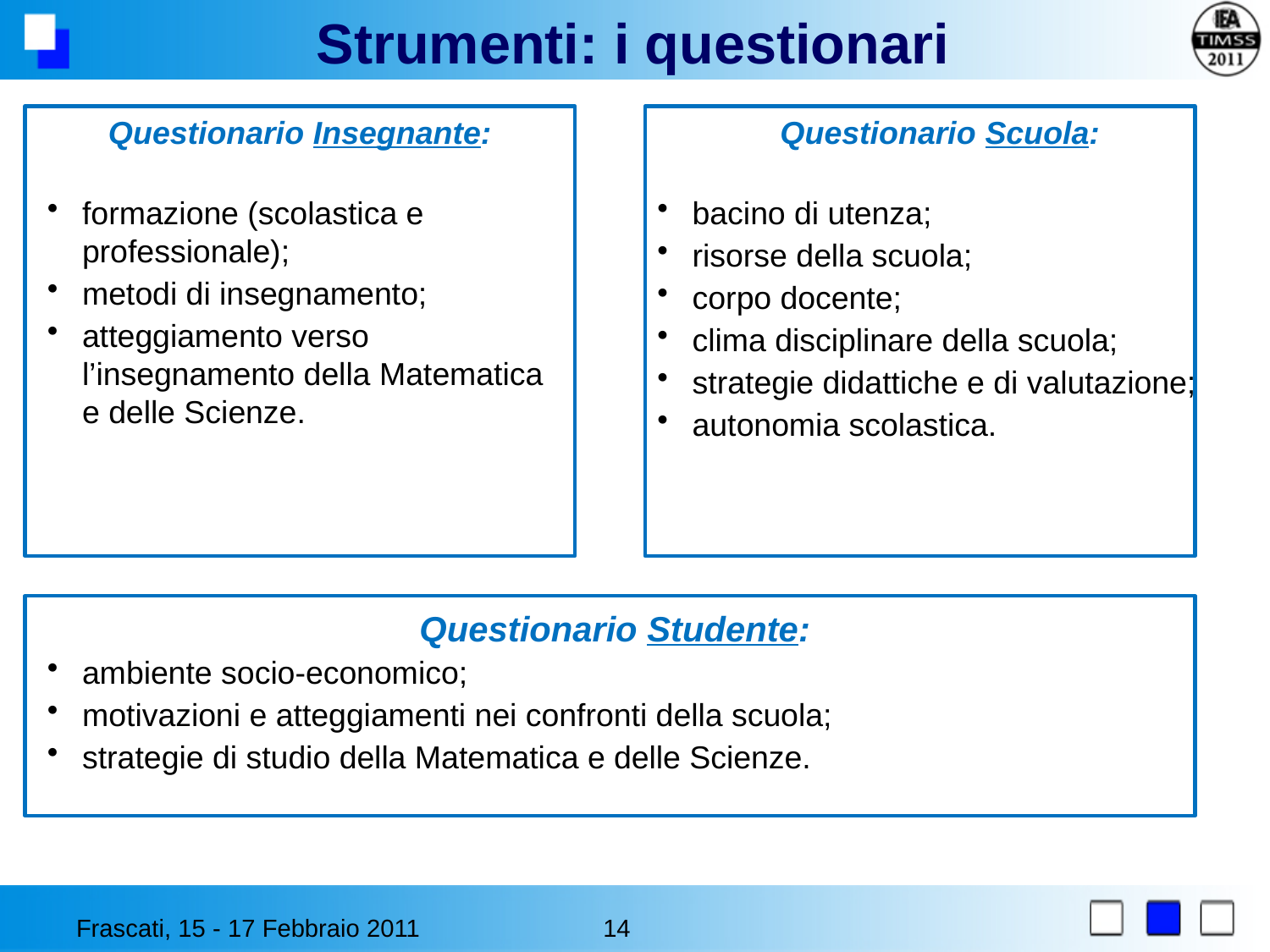

Strumenti: i questionari

Questionario Insegnante:

formazione (scolastica e professionale);
metodi di insegnamento;
atteggiamento verso l’insegnamento della Matematica e delle Scienze.
Questionario Scuola:

bacino di utenza;
risorse della scuola;
corpo docente;
clima disciplinare della scuola;
strategie didattiche e di valutazione;
autonomia scolastica.

Questionario Studente:
ambiente socio-economico;
motivazioni e atteggiamenti nei confronti della scuola;
strategie di studio della Matematica e delle Scienze.
Frascati, 15 - 17 Febbraio 2011
14